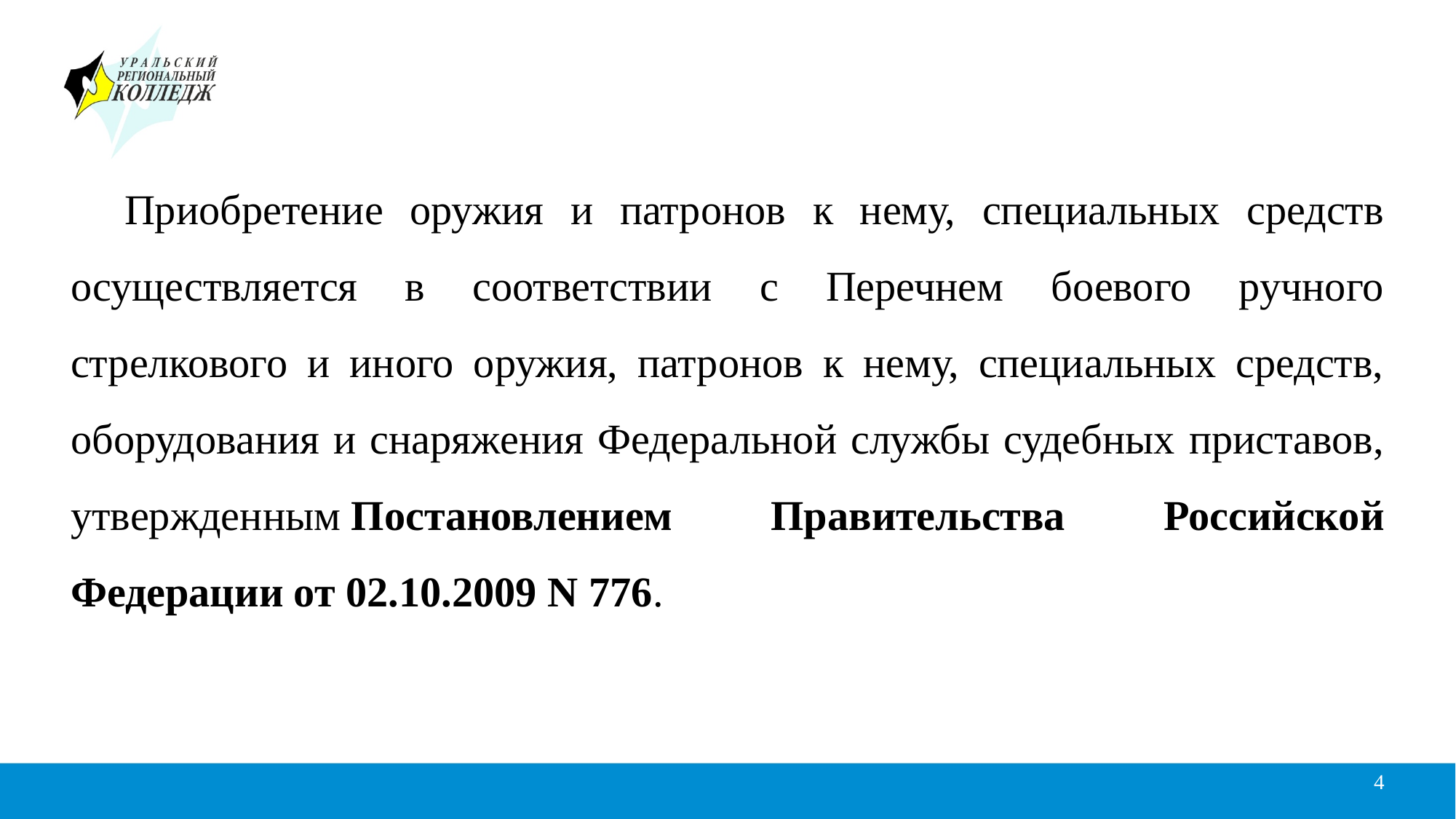

Приобретение оружия и патронов к нему, специальных средств осуществляется в соответствии с Перечнем боевого ручного стрелкового и иного оружия, патронов к нему, специальных средств, оборудования и снаряжения Федеральной службы судебных приставов, утвержденным Постановлением Правительства Российской Федерации от 02.10.2009 N 776.
4